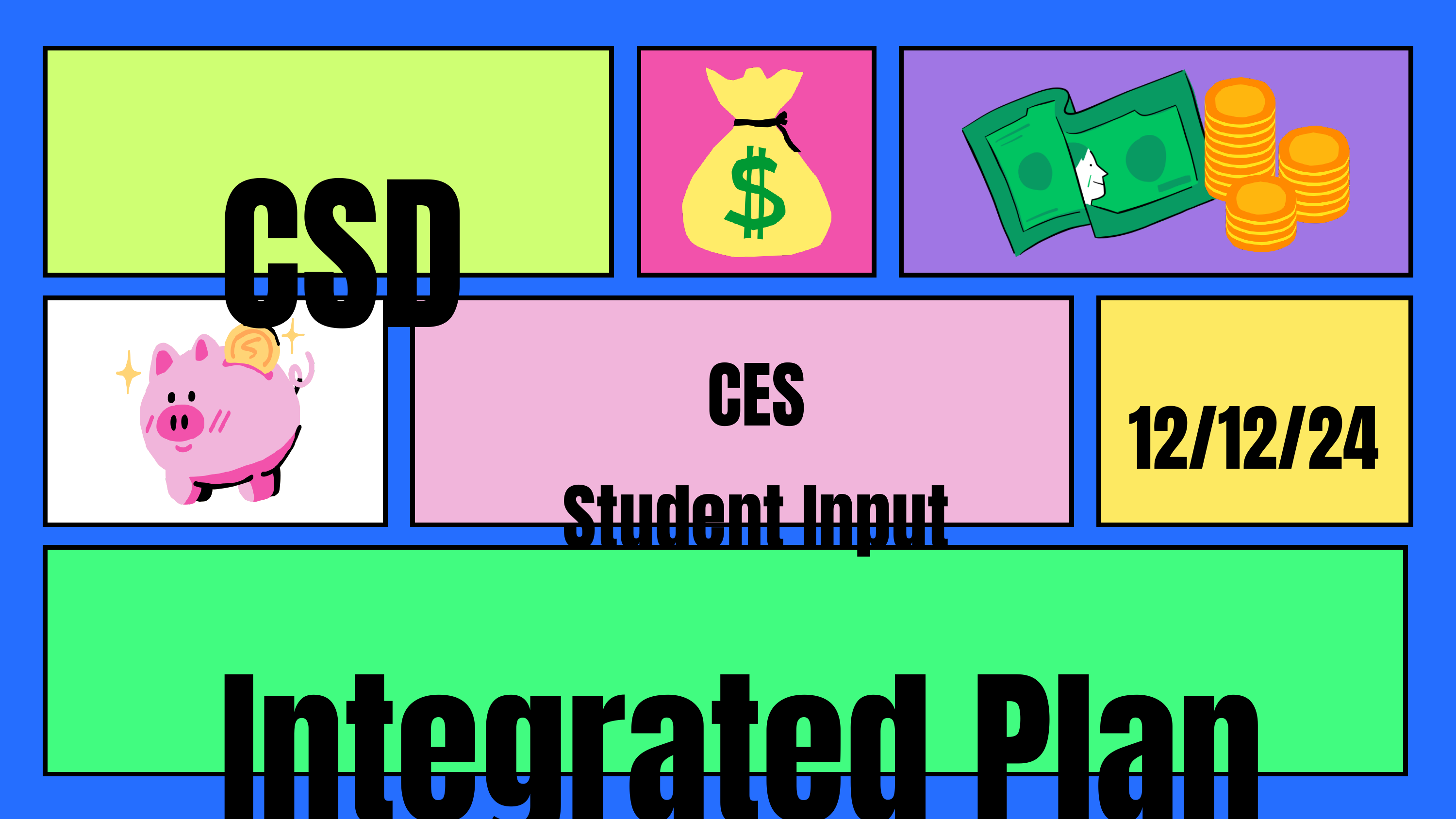

CSD

CES
Student Input

12/12/24

Integrated Plan